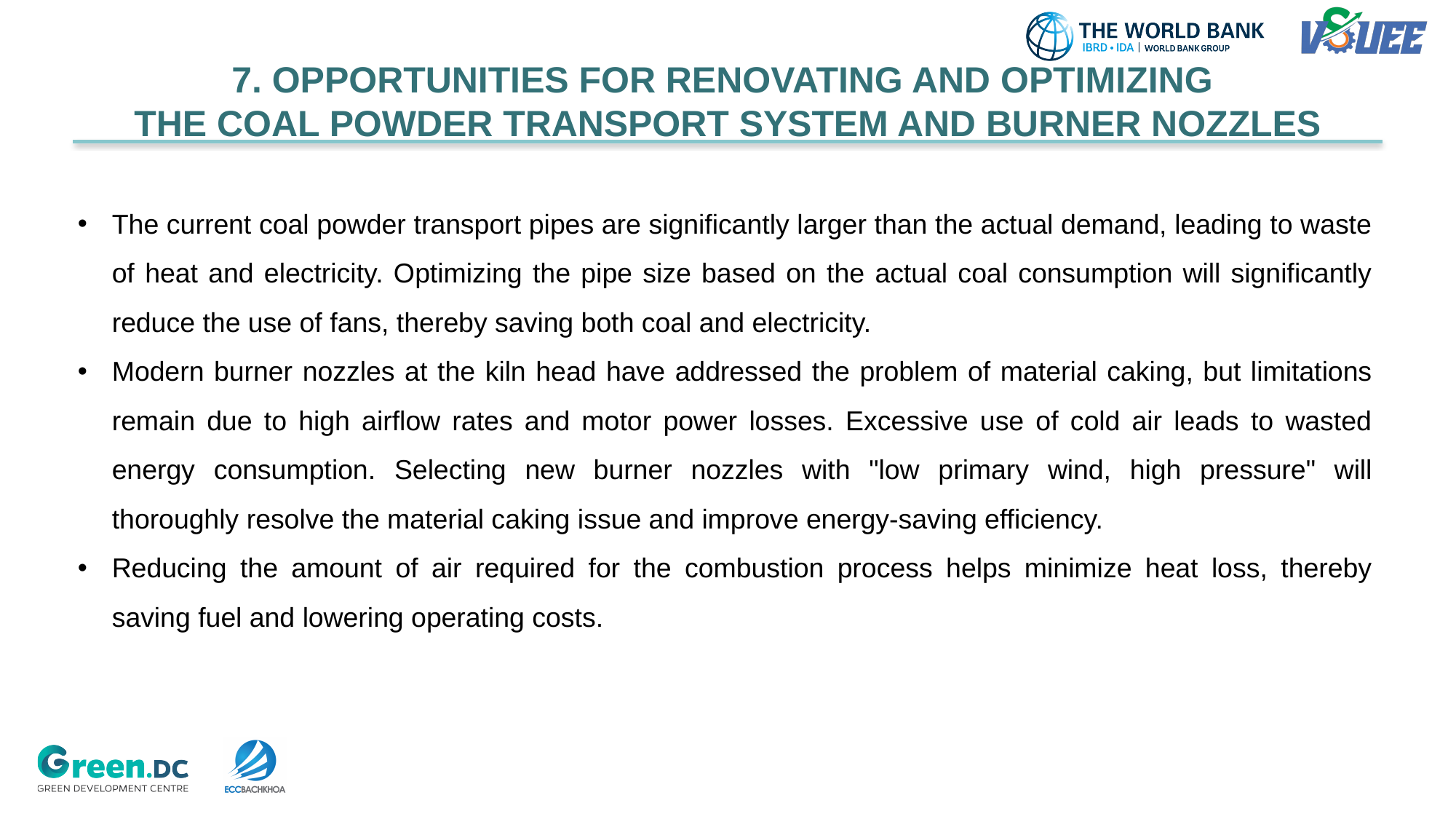

7. OPPORTUNITIES FOR RENOVATING AND OPTIMIZING
THE COAL POWDER TRANSPORT SYSTEM AND BURNER NOZZLES
The current coal powder transport pipes are significantly larger than the actual demand, leading to waste of heat and electricity. Optimizing the pipe size based on the actual coal consumption will significantly reduce the use of fans, thereby saving both coal and electricity.
Modern burner nozzles at the kiln head have addressed the problem of material caking, but limitations remain due to high airflow rates and motor power losses. Excessive use of cold air leads to wasted energy consumption. Selecting new burner nozzles with "low primary wind, high pressure" will thoroughly resolve the material caking issue and improve energy-saving efficiency.
Reducing the amount of air required for the combustion process helps minimize heat loss, thereby saving fuel and lowering operating costs.